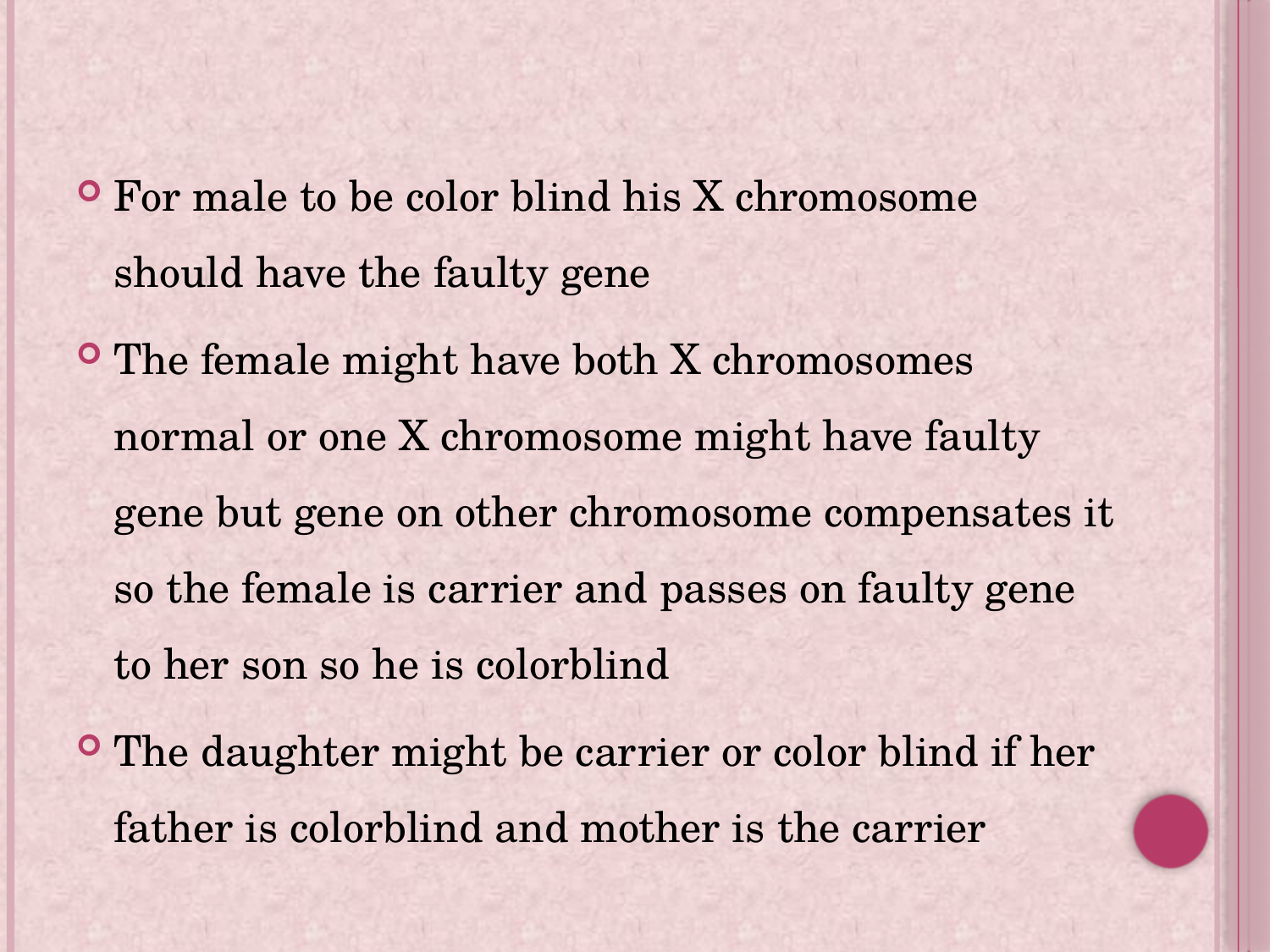

For male to be color blind his X chromosome should have the faulty gene
The female might have both X chromosomes normal or one X chromosome might have faulty gene but gene on other chromosome compensates it so the female is carrier and passes on faulty gene to her son so he is colorblind
The daughter might be carrier or color blind if her father is colorblind and mother is the carrier